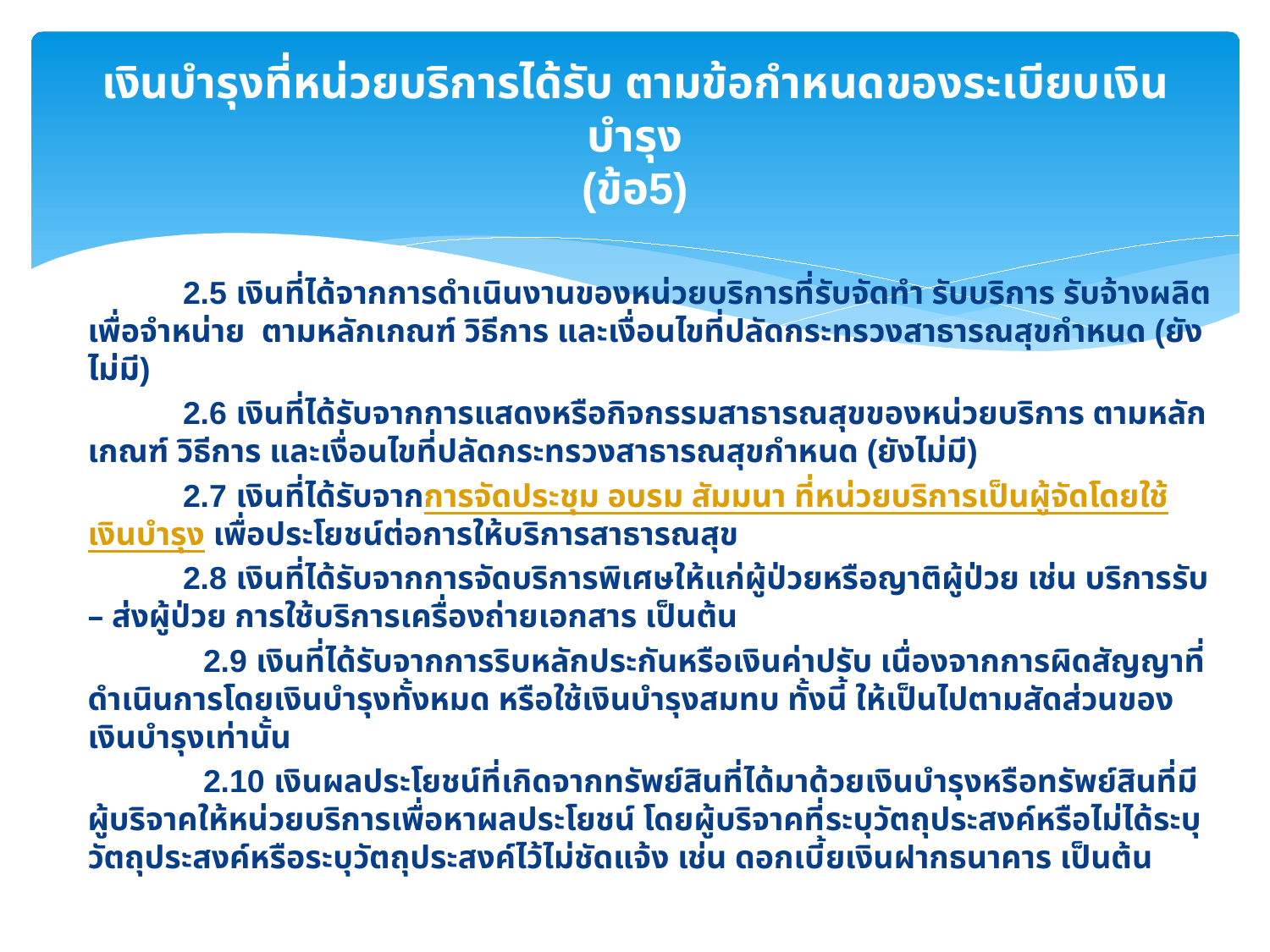

# เงินบำรุงที่หน่วยบริการได้รับ ตามข้อกำหนดของระเบียบเงินบำรุง (ข้อ5)
	2.5 เงินที่ได้จากการดำเนินงานของหน่วยบริการที่รับจัดทำ รับบริการ รับจ้างผลิตเพื่อจำหน่าย  ตามหลักเกณฑ์ วิธีการ และเงื่อนไขที่ปลัดกระทรวงสาธารณสุขกำหนด (ยังไม่มี)
	2.6 เงินที่ได้รับจากการแสดงหรือกิจกรรมสาธารณสุขของหน่วยบริการ ตามหลักเกณฑ์ วิธีการ และเงื่อนไขที่ปลัดกระทรวงสาธารณสุขกำหนด (ยังไม่มี)
	2.7 เงินที่ได้รับจากการจัดประชุม อบรม สัมมนา ที่หน่วยบริการเป็นผู้จัดโดยใช้เงินบำรุง เพื่อประโยชน์ต่อการให้บริการสาธารณสุข
	2.8 เงินที่ได้รับจากการจัดบริการพิเศษให้แก่ผู้ป่วยหรือญาติผู้ป่วย เช่น บริการรับ – ส่งผู้ป่วย การใช้บริการเครื่องถ่ายเอกสาร เป็นต้น
             2.9 เงินที่ได้รับจากการริบหลักประกันหรือเงินค่าปรับ เนื่องจากการผิดสัญญาที่ดำเนินการโดยเงินบำรุงทั้งหมด หรือใช้เงินบำรุงสมทบ ทั้งนี้ ให้เป็นไปตามสัดส่วนของเงินบำรุงเท่านั้น
             2.10 เงินผลประโยชน์ที่เกิดจากทรัพย์สินที่ได้มาด้วยเงินบำรุงหรือทรัพย์สินที่มีผู้บริจาคให้หน่วยบริการเพื่อหาผลประโยชน์ โดยผู้บริจาคที่ระบุวัตถุประสงค์หรือไม่ได้ระบุวัตถุประสงค์หรือระบุวัตถุประสงค์ไว้ไม่ชัดแจ้ง เช่น ดอกเบี้ยเงินฝากธนาคาร เป็นต้น